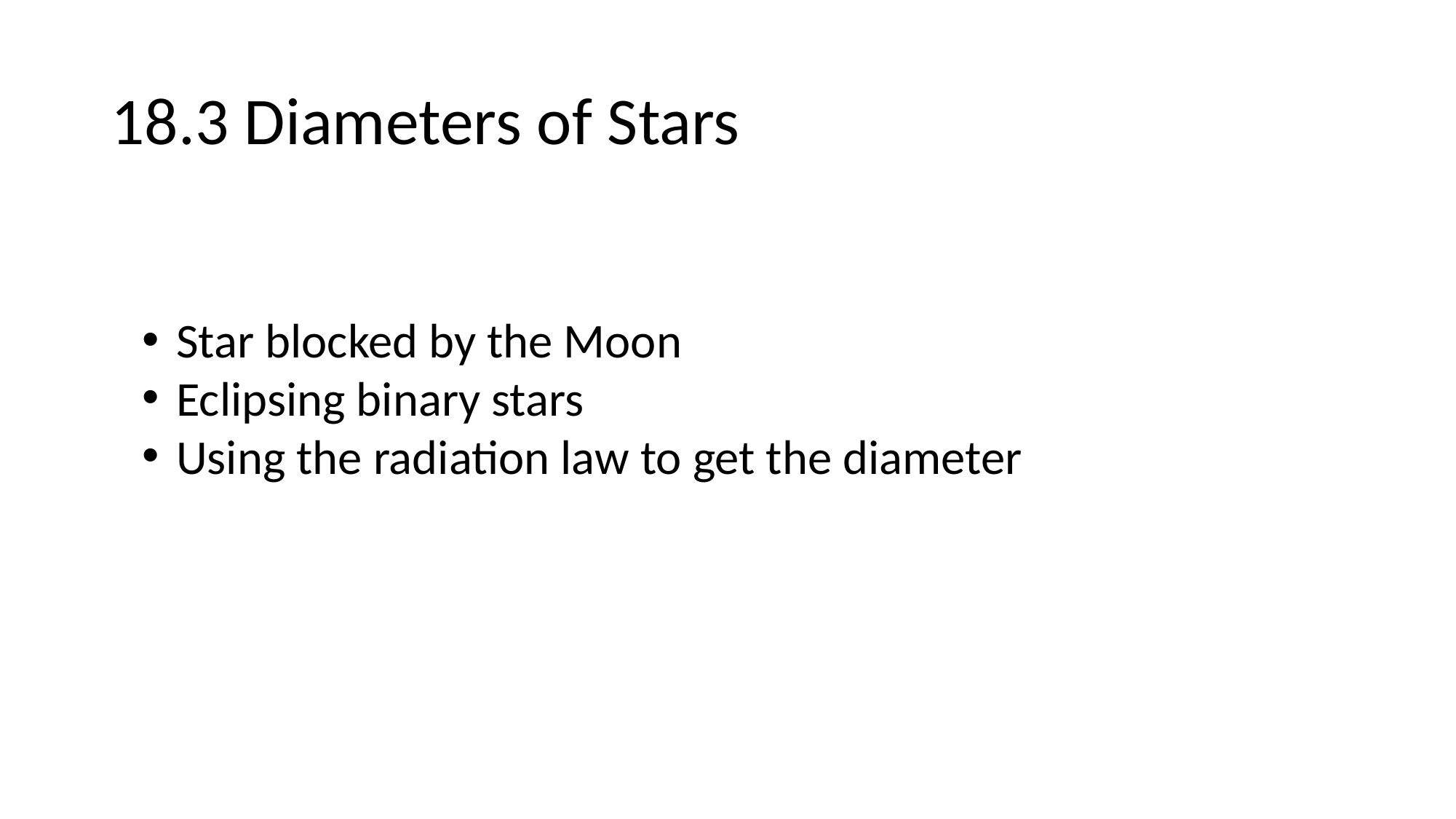

# 18.3 Diameters of Stars
Star blocked by the Moon
Eclipsing binary stars
Using the radiation law to get the diameter